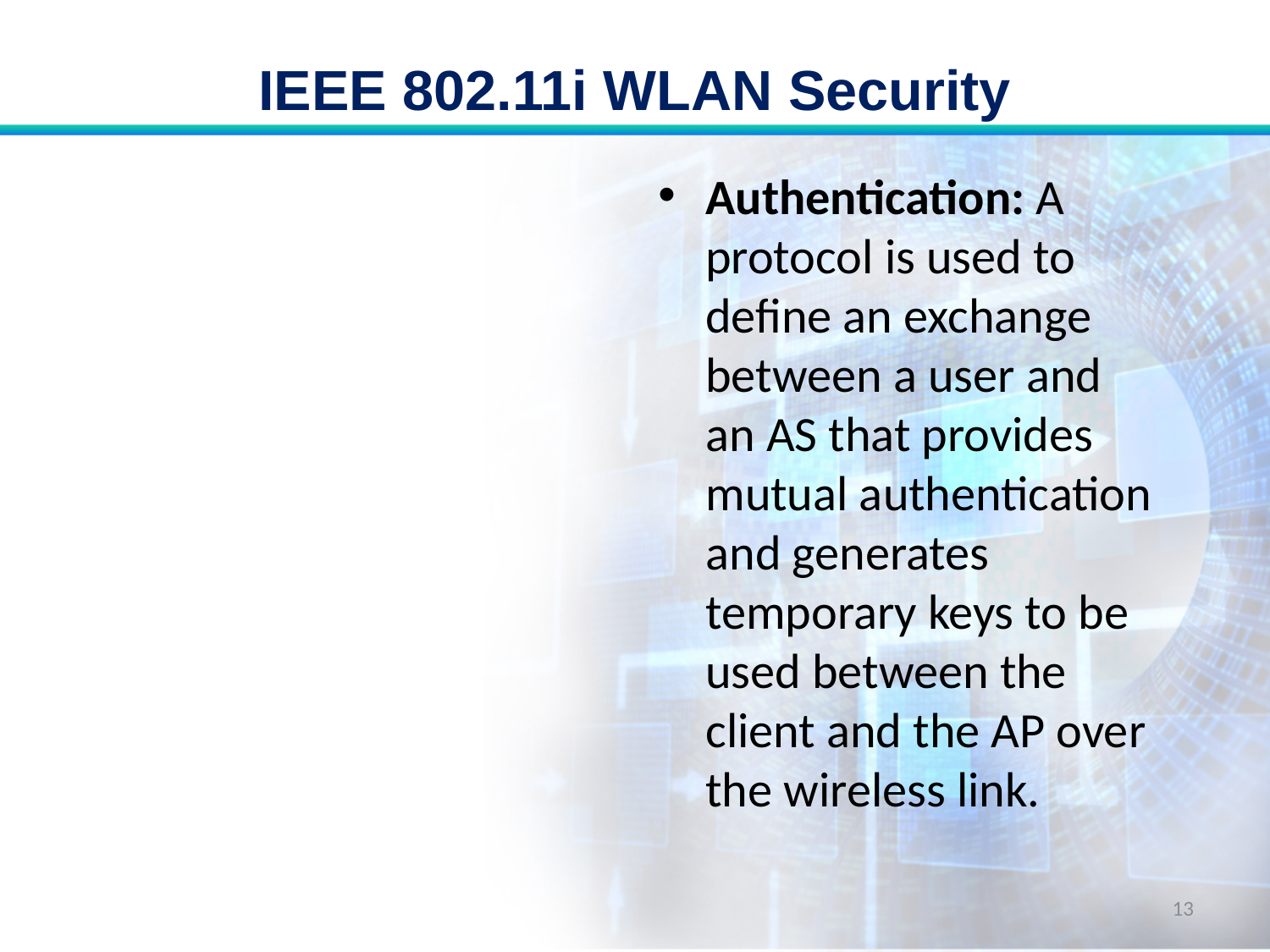

# IEEE 802.11i WLAN Security
Authentication: A protocol is used to define an exchange between a user and an AS that provides mutual authentication and generates temporary keys to be used between the client and the AP over the wireless link.
13